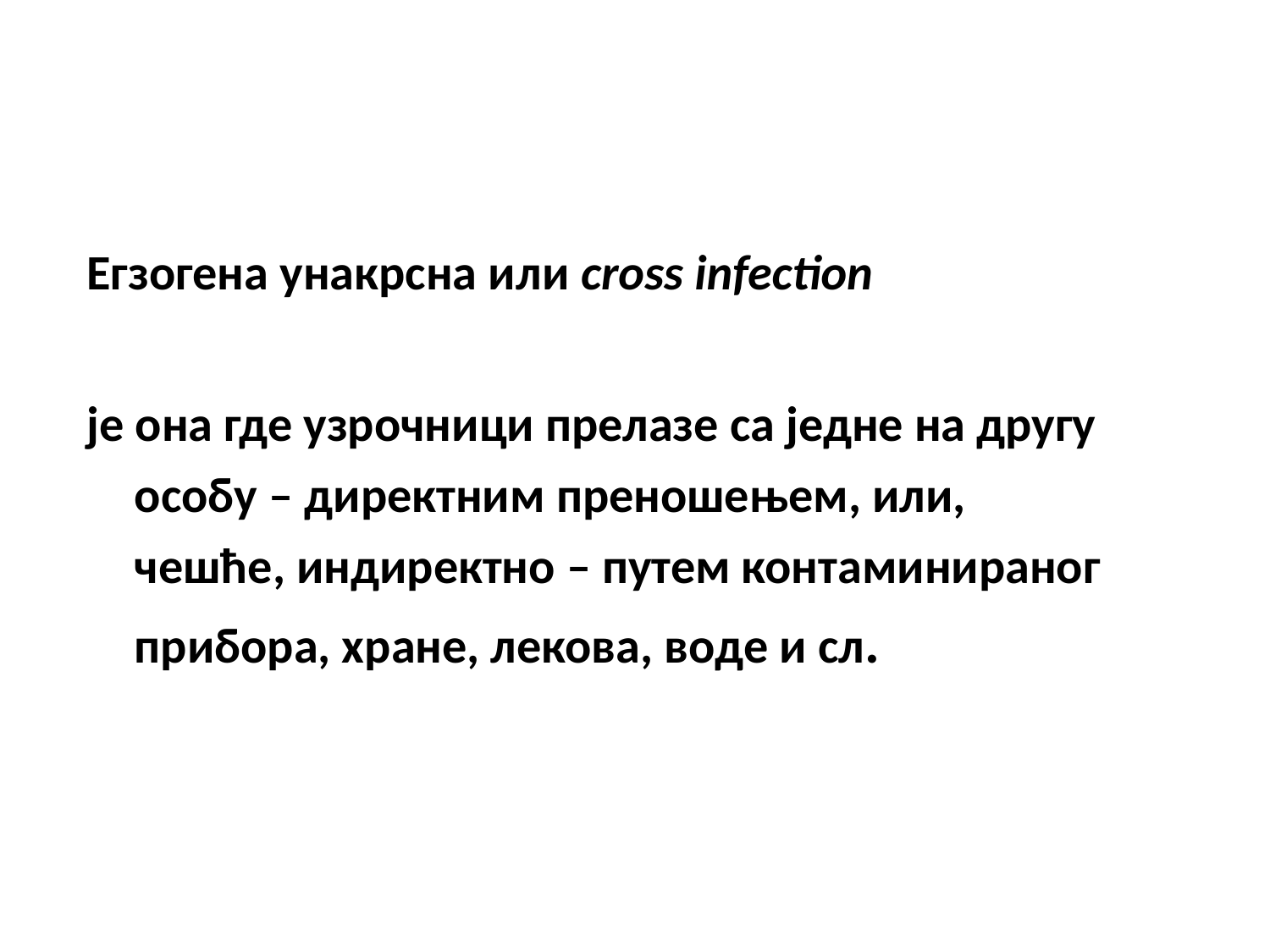

Егзогена унакрсна или cross infection

је она где узрочници прелазе са једне на другу особу – директним преношењем, или, чешће, индиректно – путем контаминираног прибора, хране, лекова, воде и сл.